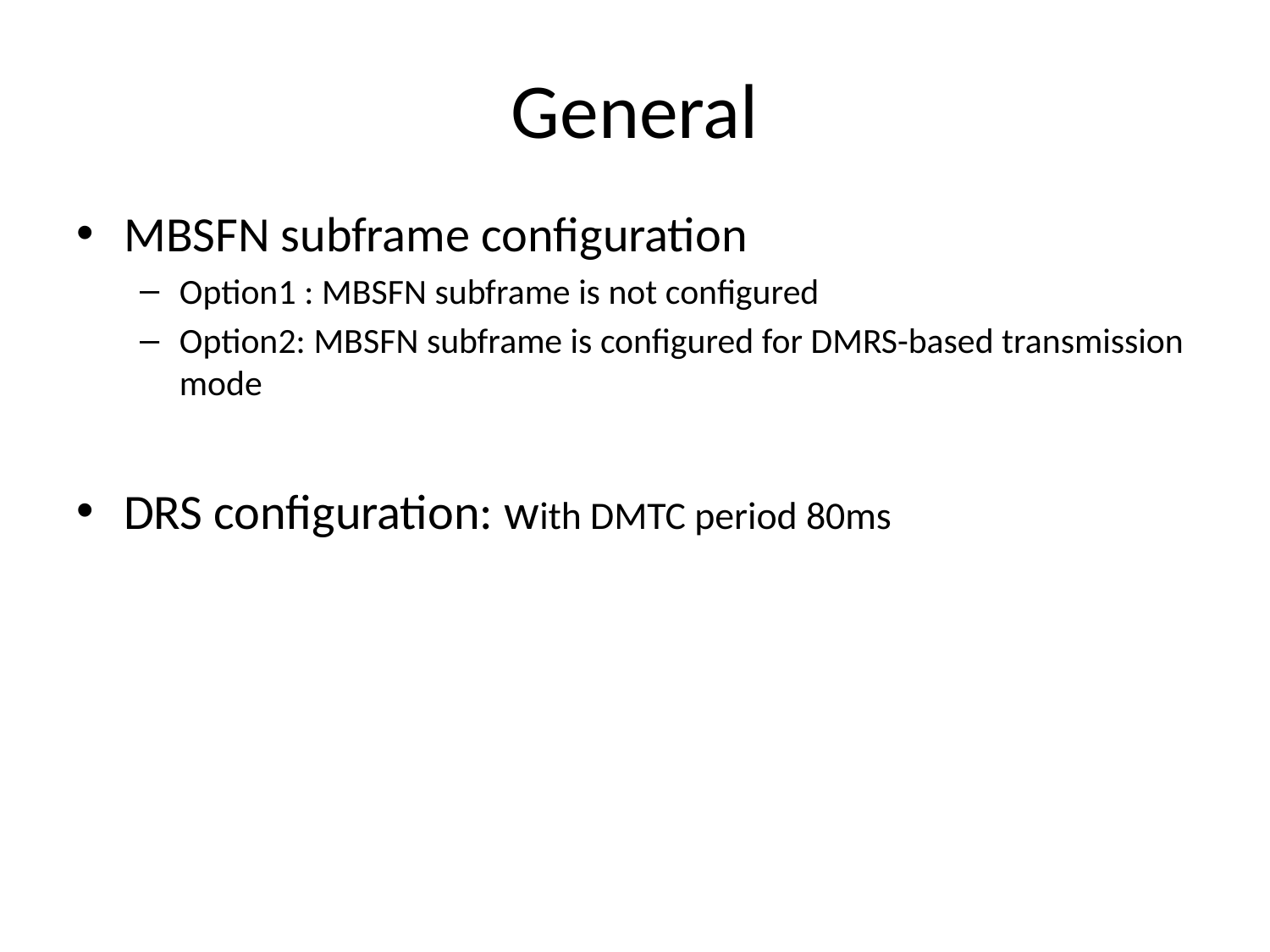

# General
MBSFN subframe configuration
Option1 : MBSFN subframe is not configured
Option2: MBSFN subframe is configured for DMRS-based transmission mode

DRS configuration: with DMTC period 80ms